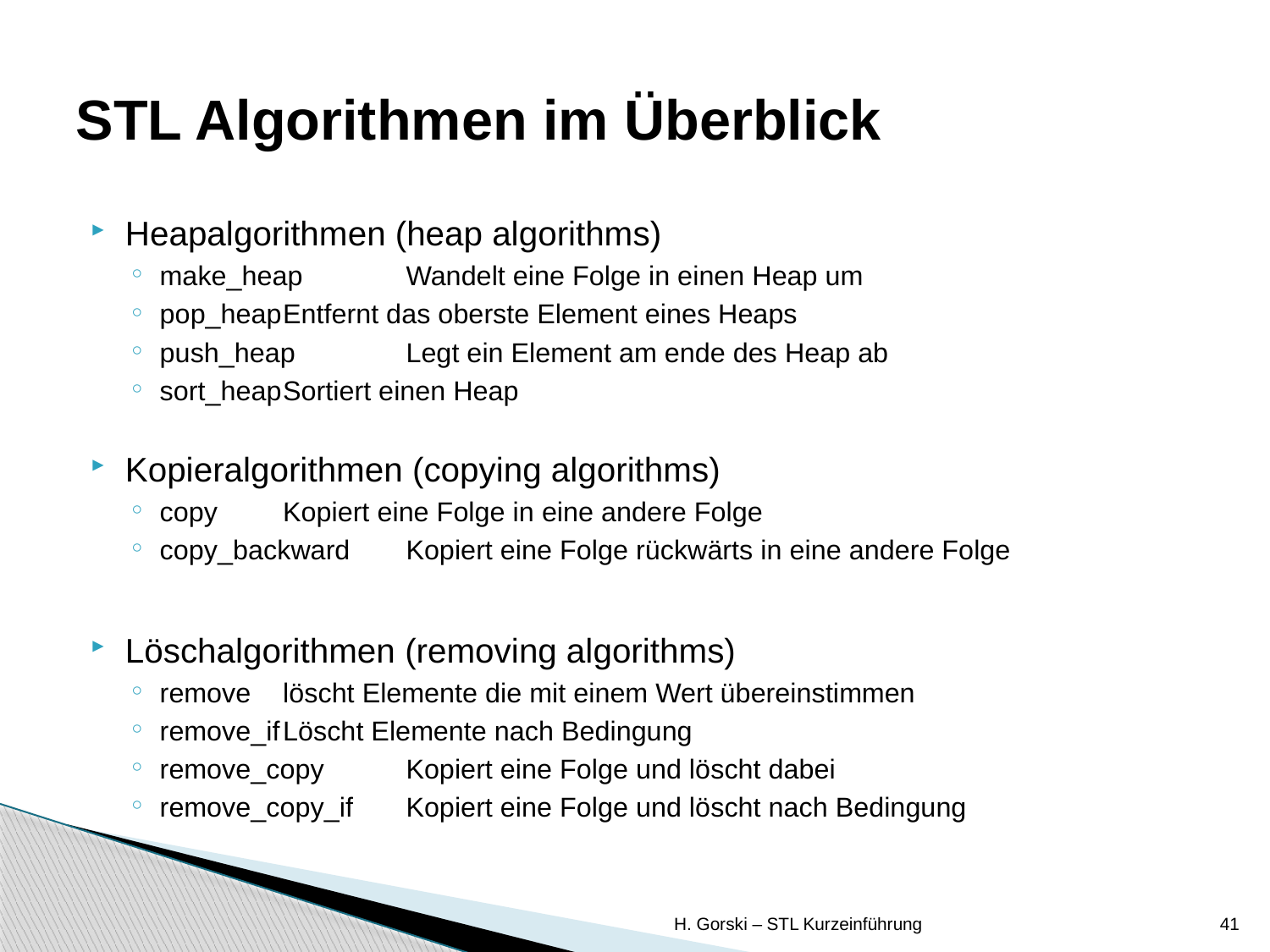

# STL Algorithmen im Überblick
Heapalgorithmen (heap algorithms)
make_heap		Wandelt eine Folge in einen Heap um
pop_heap		Entfernt das oberste Element eines Heaps
push_heap		Legt ein Element am ende des Heap ab
sort_heap		Sortiert einen Heap

Kopieralgorithmen (copying algorithms)
copy		Kopiert eine Folge in eine andere Folge
copy_backward	Kopiert eine Folge rückwärts in eine andere Folge

Löschalgorithmen (removing algorithms)
remove		löscht Elemente die mit einem Wert übereinstimmen
remove_if		Löscht Elemente nach Bedingung
remove_copy	Kopiert eine Folge und löscht dabei
remove_copy_if	Kopiert eine Folge und löscht nach Bedingung

H. Gorski – STL Kurzeinführung
41